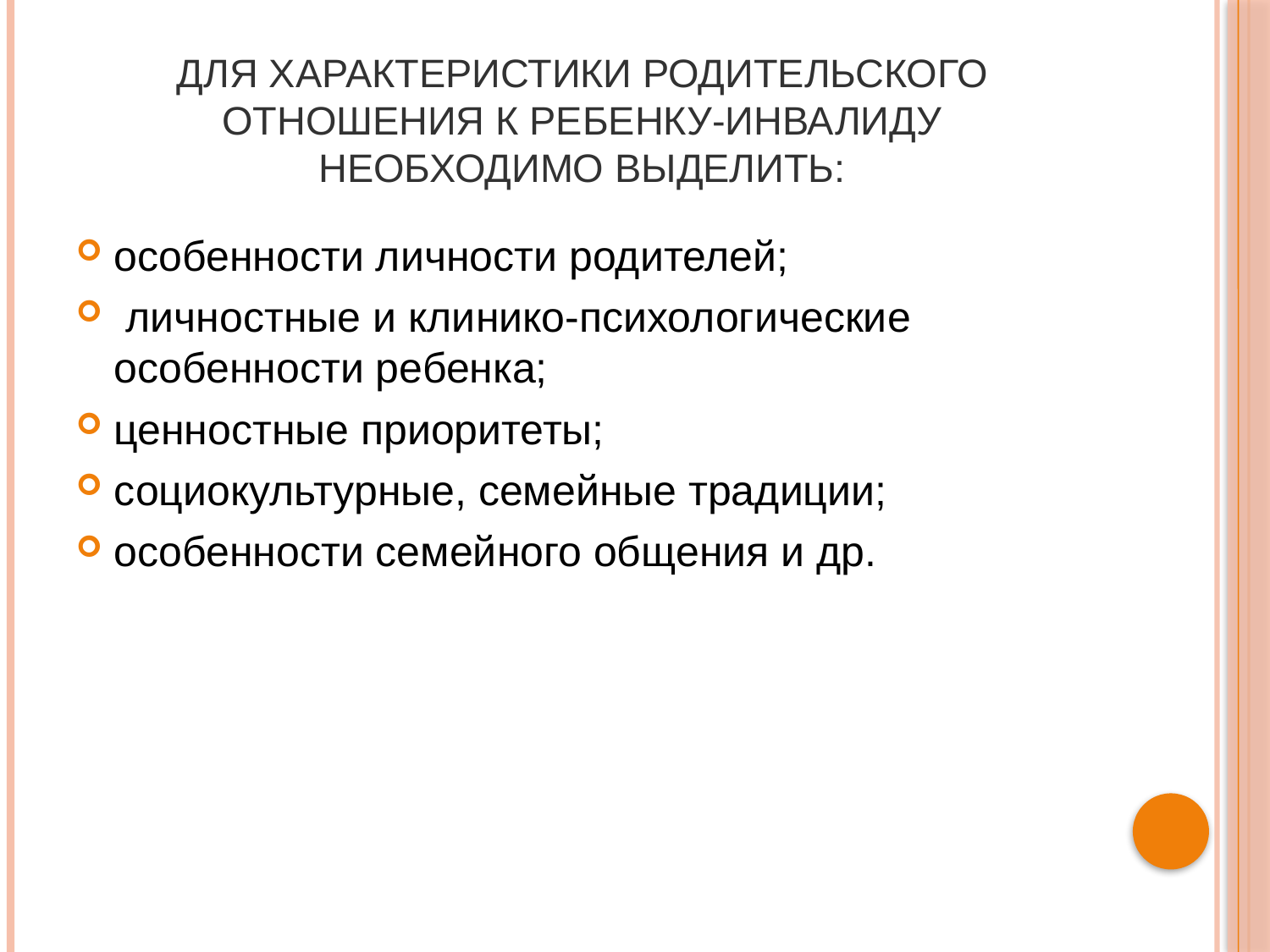

# Для характеристики родительского отношения к ребенку-инвалиду необходимо выделить:
особенности личности родителей;
 личностные и клинико-психологические особенности ребенка;
ценностные приоритеты;
социокультурные, семейные традиции;
особенности семейного общения и др.